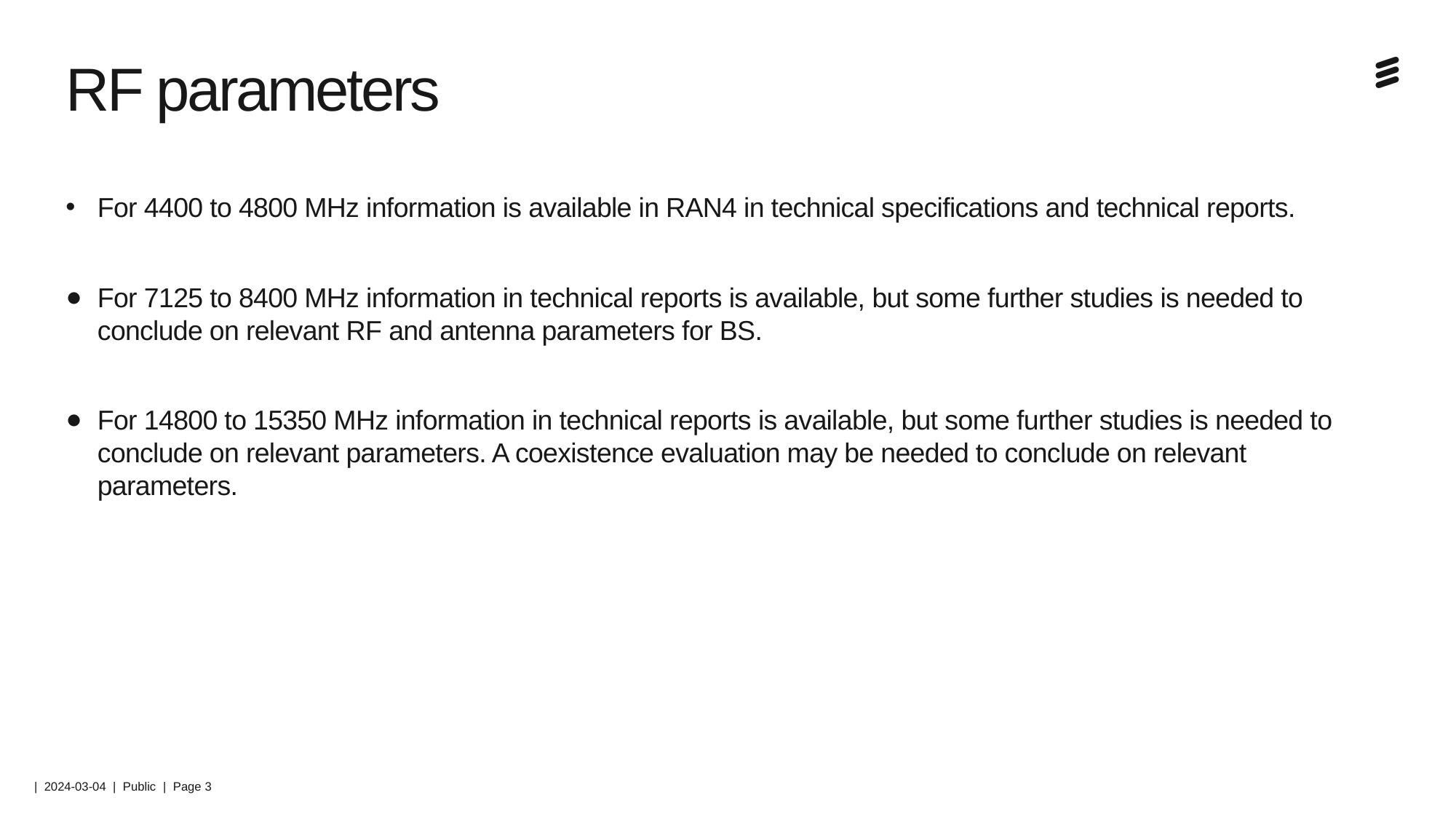

# RF parameters
For 4400 to 4800 MHz information is available in RAN4 in technical specifications and technical reports.

For 7125 to 8400 MHz information in technical reports is available, but some further studies is needed to conclude on relevant RF and antenna parameters for BS.

For 14800 to 15350 MHz information in technical reports is available, but some further studies is needed to conclude on relevant parameters. A coexistence evaluation may be needed to conclude on relevant parameters.